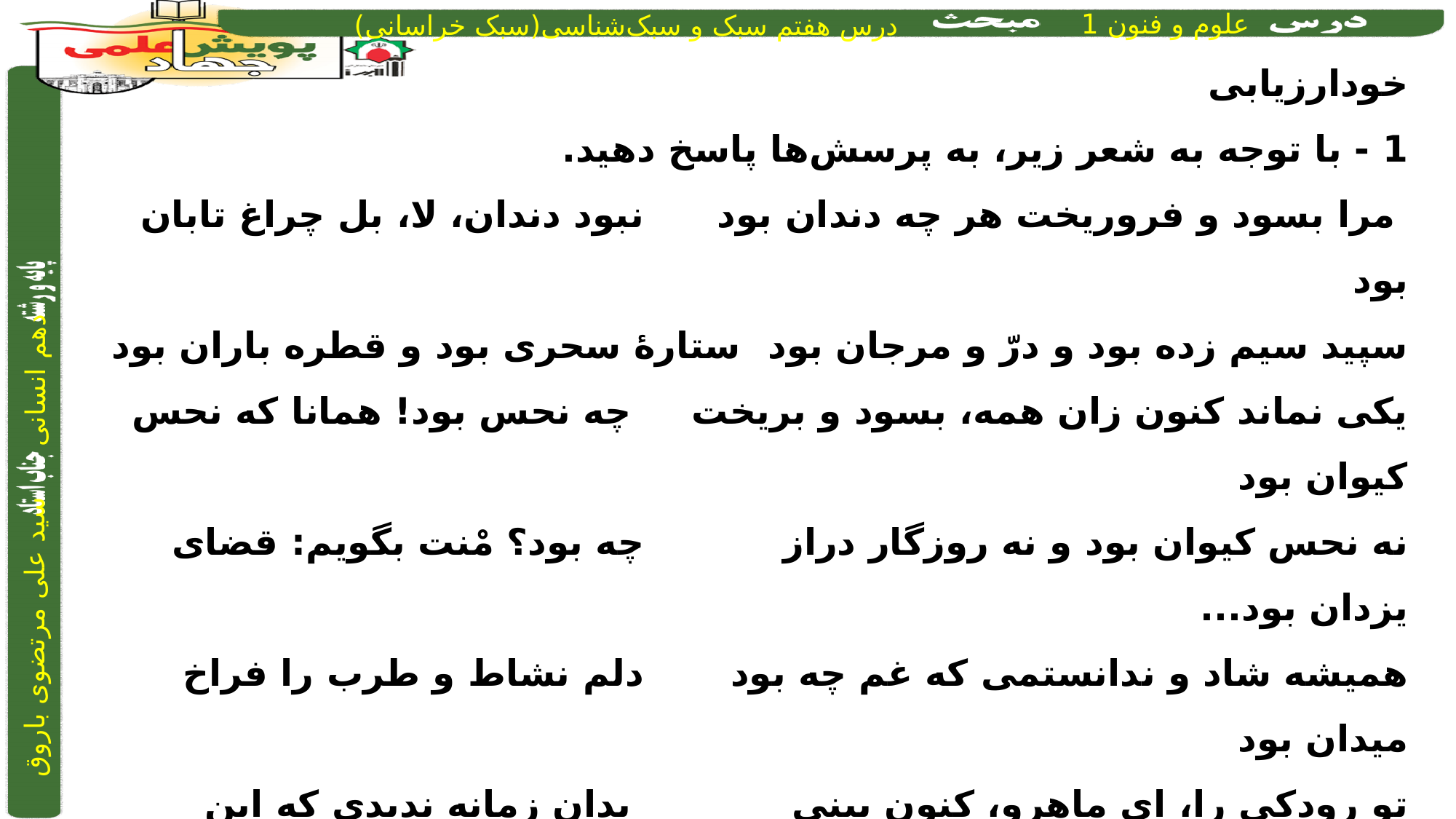

خودارزیابی
1 - با توجه به شعر زیر، به پرسش‌ها پاسخ دهید.
 مرا بسود و فروریخت هر چه دندان بود		نبود دندان، لا، بل چراغ تابان بود
سپید سیم زده بود و درّ و مرجان بود		 ستارۀ سحری بود و قطره باران بود
یکی نماند کنون زان همه، بسود و بریخت		 چه نحس بود! همانا که نحس کیوان بود
نه نحس کیوان بود و نه روزگار دراز 			چه بود؟ مْنت بگویم: قضای یزدان بود...
همیشه شاد و ندانستمی که غم چه بود		دلم نشاط و طرب را فراخ میدان بود
تو رودکی را، ای ماهرو، کنون بینی			 بدان زمانه ندیدی که این چنینان بود
بدان زمانه ندیدی که در جهان رفتی 		سرودگویان، گویی هزاردستان بود
شد آن زمانه که شعرش همه جهان 			بنوشت شد آن زمانه که او شاعر خراسان بود
کنون زمانه دگر گشت و من دگر گشتم 		عصا بیار که وقت عصا و انبان بود		رودکی